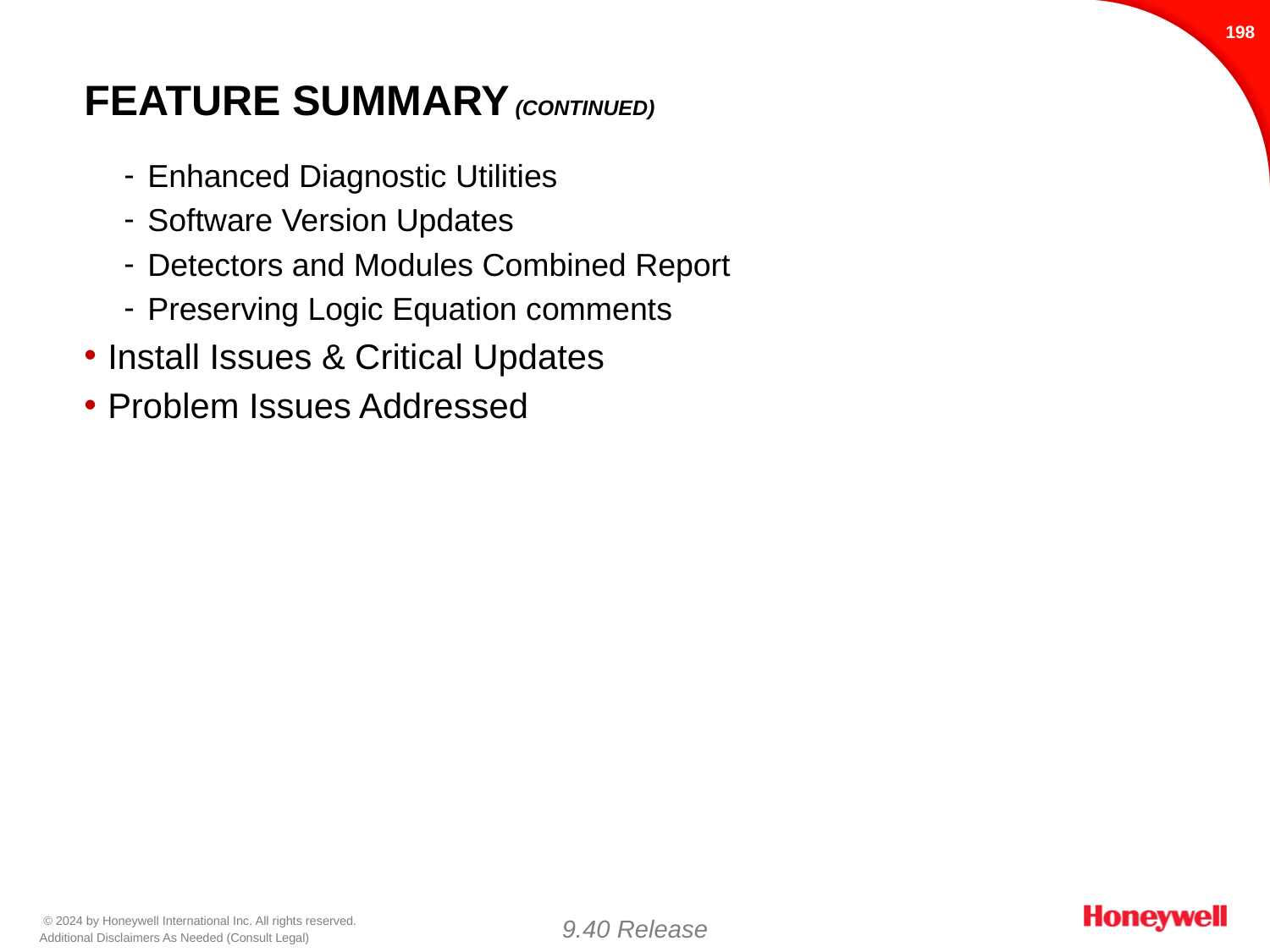

198
# Feature Summary (continued)
Enhanced Diagnostic Utilities
Software Version Updates
Detectors and Modules Combined Report
Preserving Logic Equation comments
Install Issues & Critical Updates
Problem Issues Addressed

9.40 Release